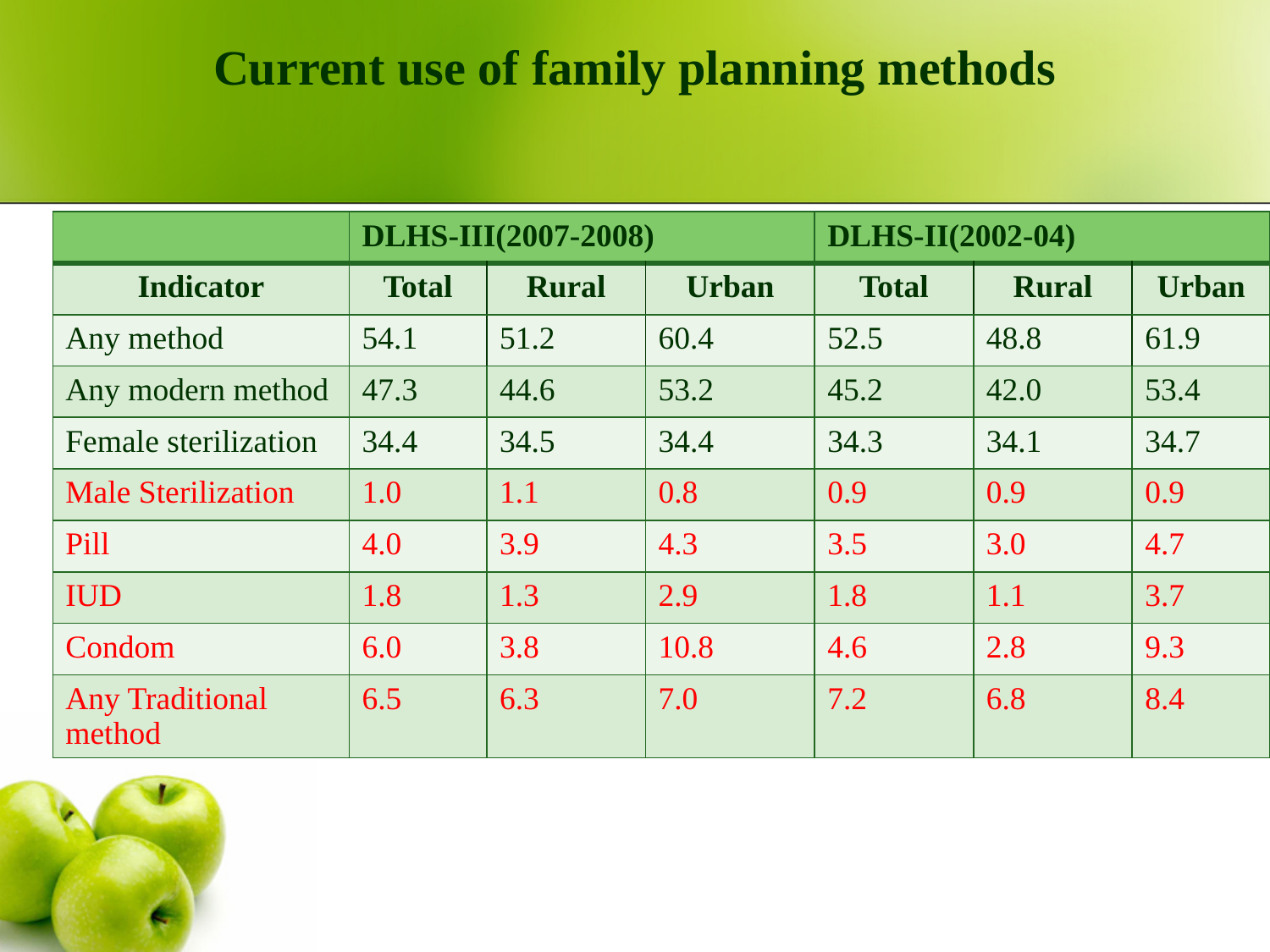

# Current use of family planning methods
|  | DLHS-III(2007-2008) |  |  | DLHS-II(2002-04) |  |  |
| --- | --- | --- | --- | --- | --- | --- |
| Indicator | Total | Rural | Urban | Total | Rural | Urban |
| Any method | 54.1 | 51.2 | 60.4 | 52.5 | 48.8 | 61.9 |
| Any modern method | 47.3 | 44.6 | 53.2 | 45.2 | 42.0 | 53.4 |
| Female sterilization | 34.4 | 34.5 | 34.4 | 34.3 | 34.1 | 34.7 |
| Male Sterilization | 1.0 | 1.1 | 0.8 | 0.9 | 0.9 | 0.9 |
| Pill | 4.0 | 3.9 | 4.3 | 3.5 | 3.0 | 4.7 |
| IUD | 1.8 | 1.3 | 2.9 | 1.8 | 1.1 | 3.7 |
| Condom | 6.0 | 3.8 | 10.8 | 4.6 | 2.8 | 9.3 |
| Any Traditional method | 6.5 | 6.3 | 7.0 | 7.2 | 6.8 | 8.4 |